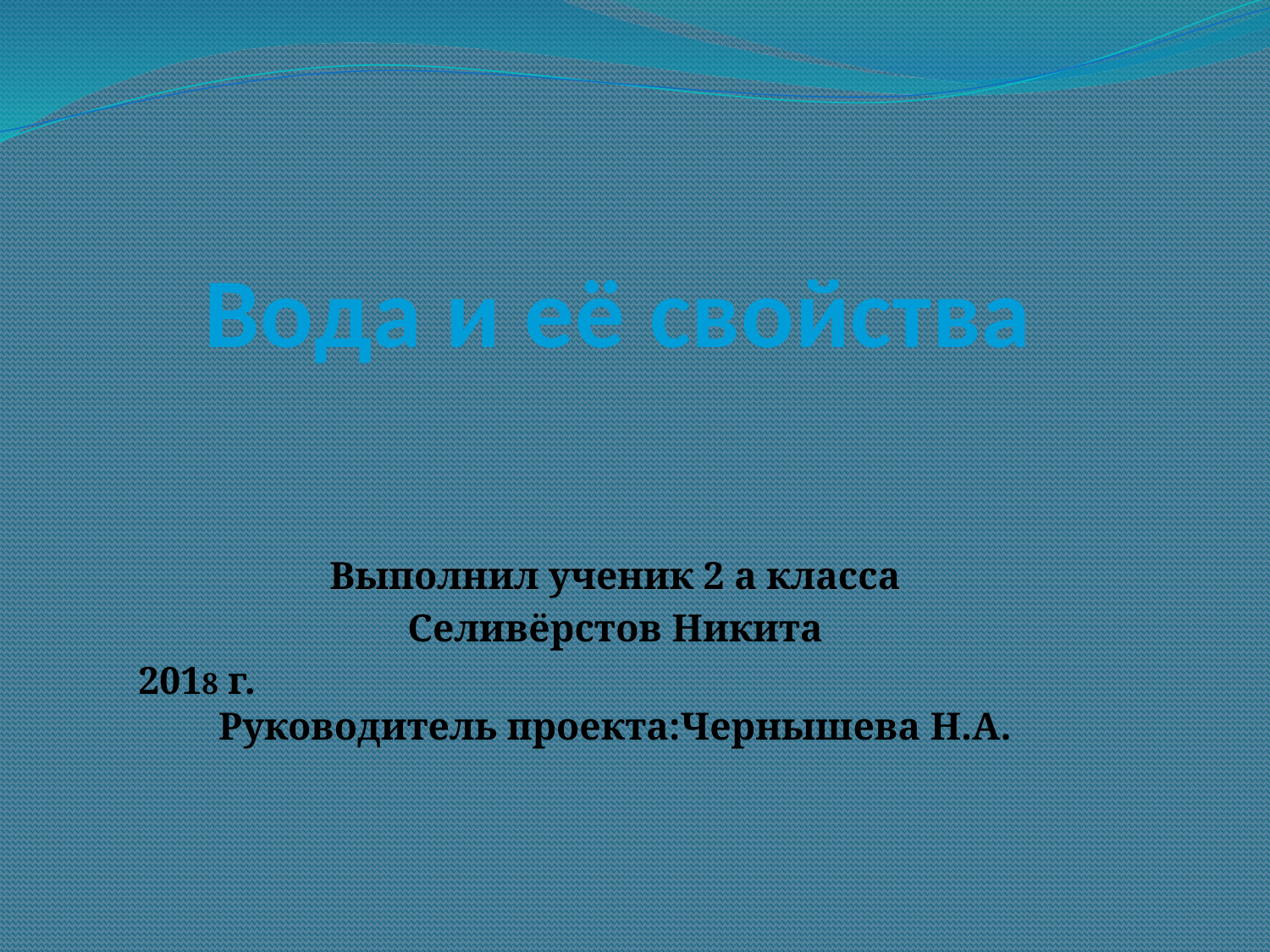

# Вода и её свойства
Выполнил ученик 2 а класса
Селивёрстов Никита
2018 г.                                                                                       Руководитель проекта:Чернышева Н.А.